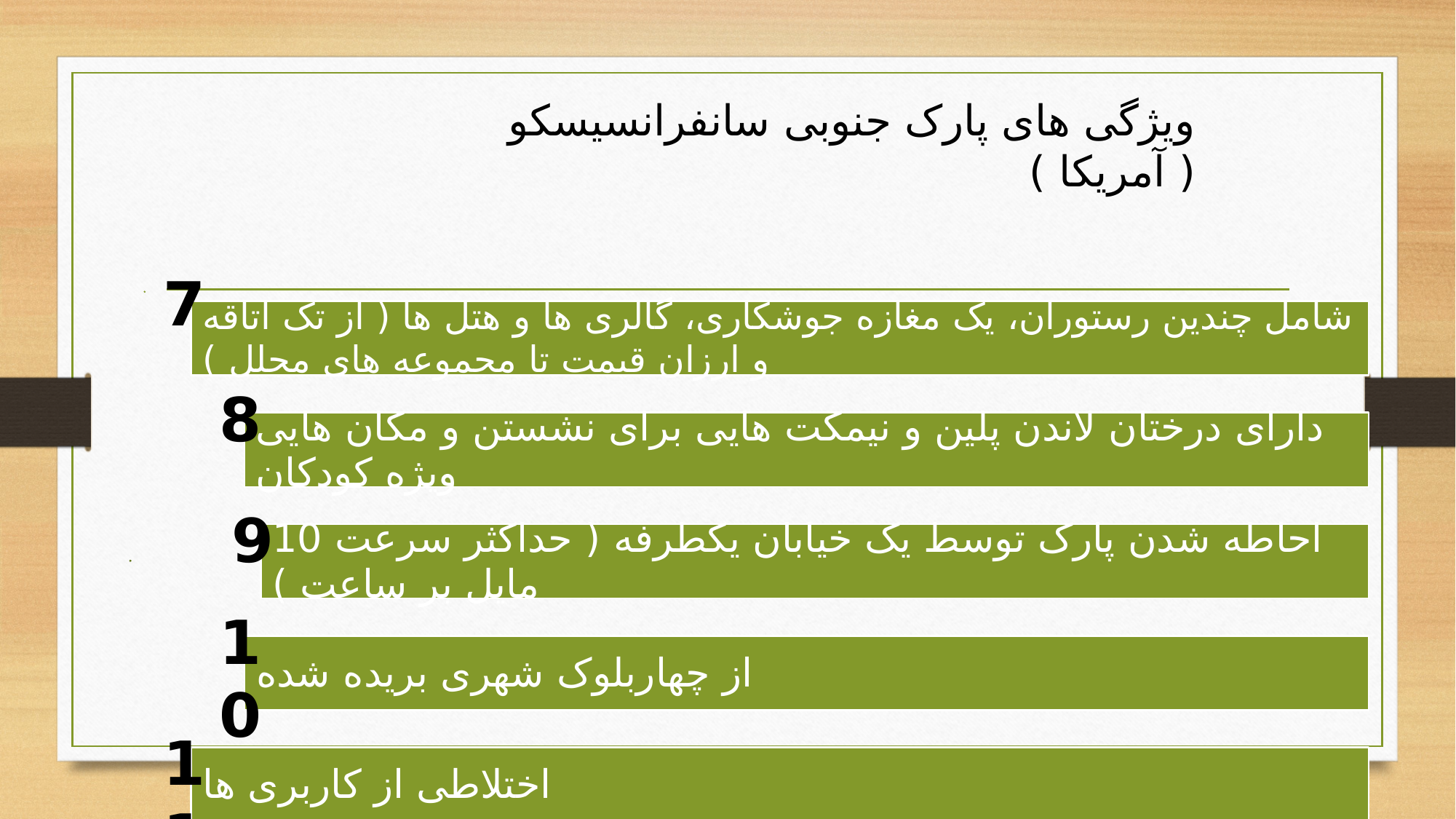

ویژگی های پارک جنوبی سانفرانسیسکو ( آمریکا )
از چهاربلوک شهری بریده شده
7
8
9
10
11